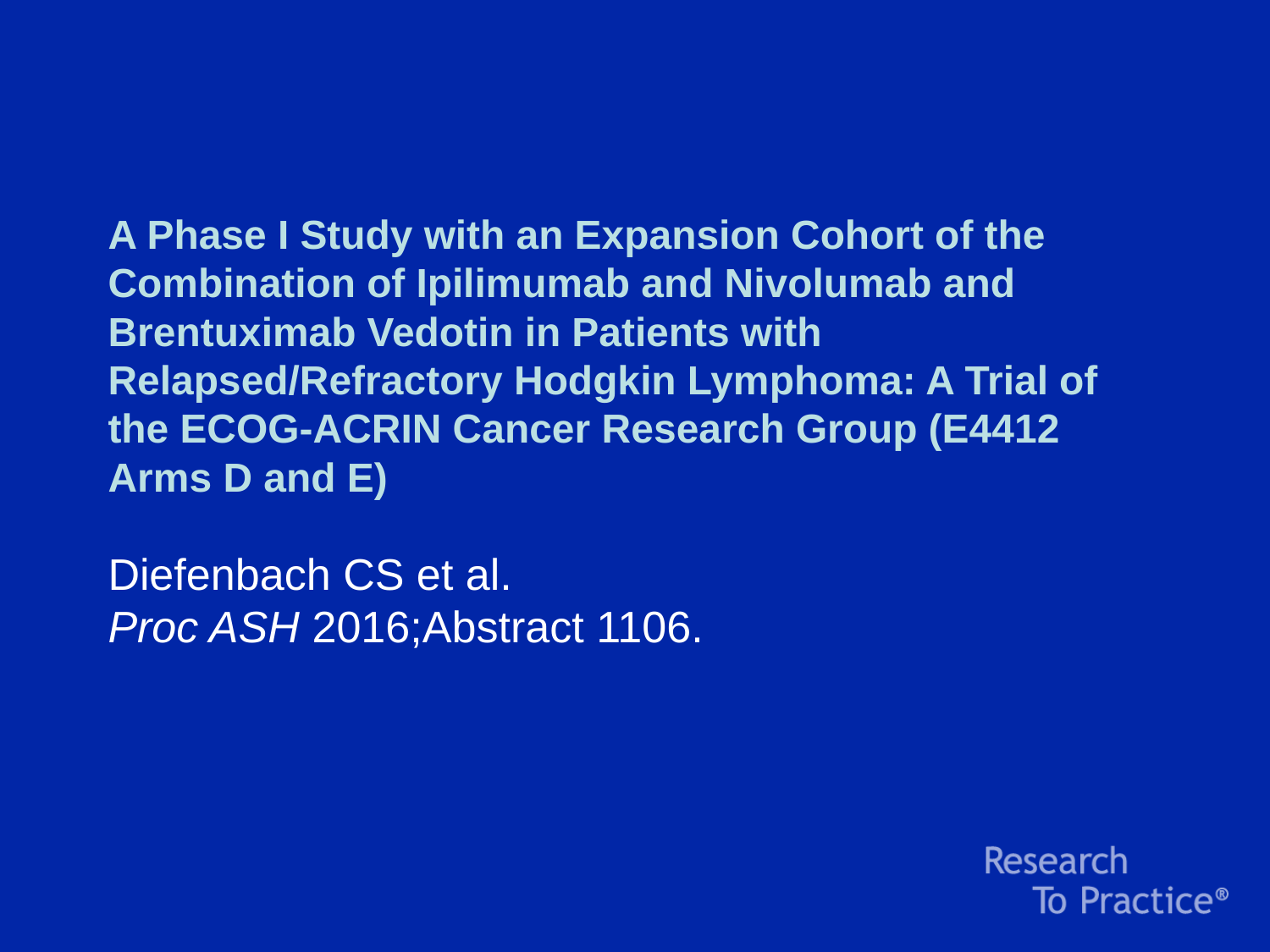

# A Phase I Study with an Expansion Cohort of the Combination of Ipilimumab and Nivolumab and Brentuximab Vedotin in Patients with Relapsed/Refractory Hodgkin Lymphoma: A Trial of the ECOG-ACRIN Cancer Research Group (E4412 Arms D and E)
Diefenbach CS et al.
Proc ASH 2016;Abstract 1106.